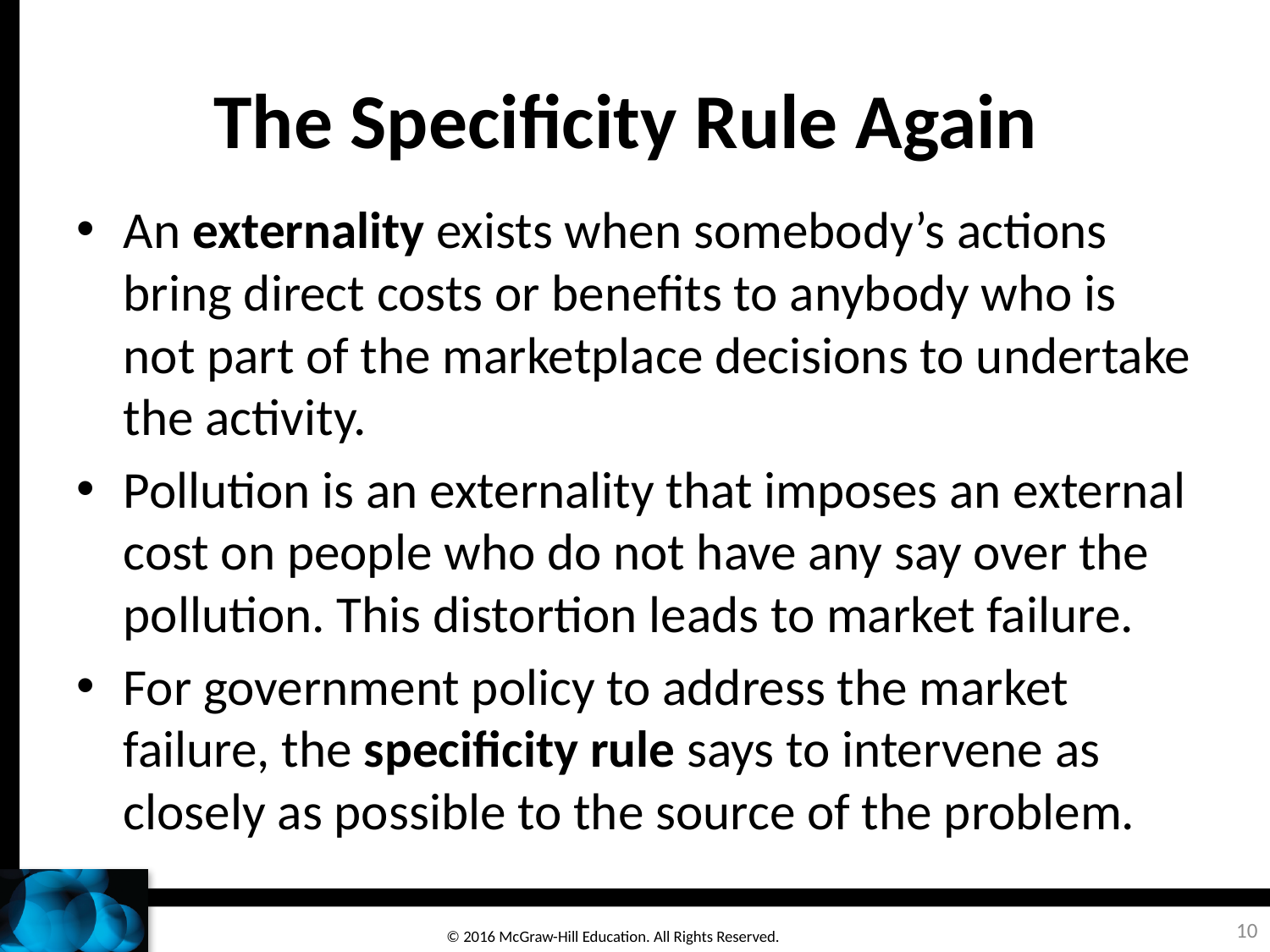

# The Specificity Rule Again
An externality exists when somebody’s actions bring direct costs or benefits to anybody who is not part of the marketplace decisions to undertake the activity.
Pollution is an externality that imposes an external cost on people who do not have any say over the pollution. This distortion leads to market failure.
For government policy to address the market failure, the specificity rule says to intervene as closely as possible to the source of the problem.

10
© 2016 McGraw-Hill Education. All Rights Reserved.